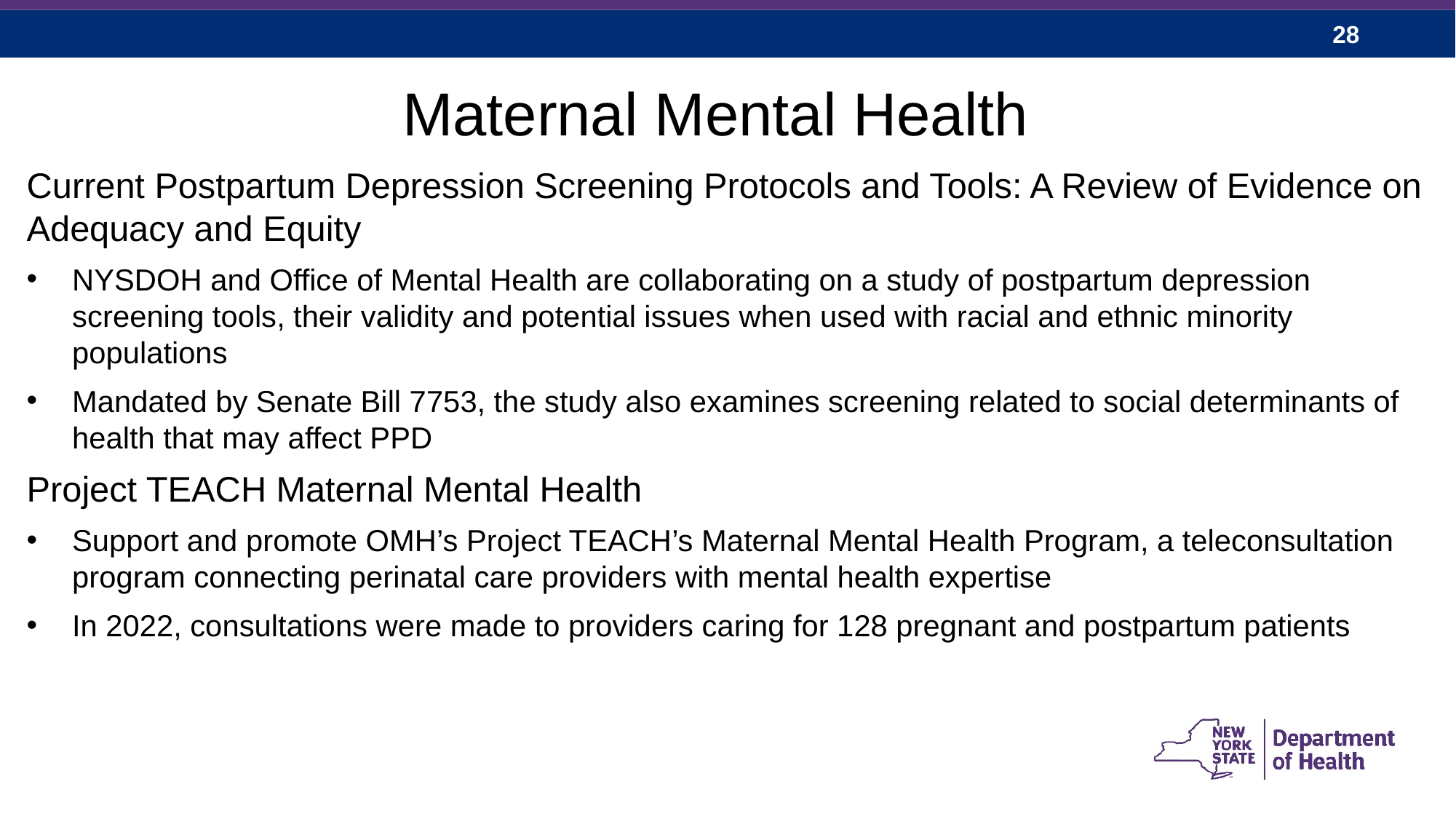

Maternal Mental Health
Current Postpartum Depression Screening Protocols and Tools: A Review of Evidence on Adequacy and Equity
NYSDOH and Office of Mental Health are collaborating on a study of postpartum depression screening tools, their validity and potential issues when used with racial and ethnic minority populations
Mandated by Senate Bill 7753, the study also examines screening related to social determinants of health that may affect PPD
Project TEACH Maternal Mental Health
Support and promote OMH’s Project TEACH’s Maternal Mental Health Program, a teleconsultation program connecting perinatal care providers with mental health expertise
In 2022, consultations were made to providers caring for 128 pregnant and postpartum patients